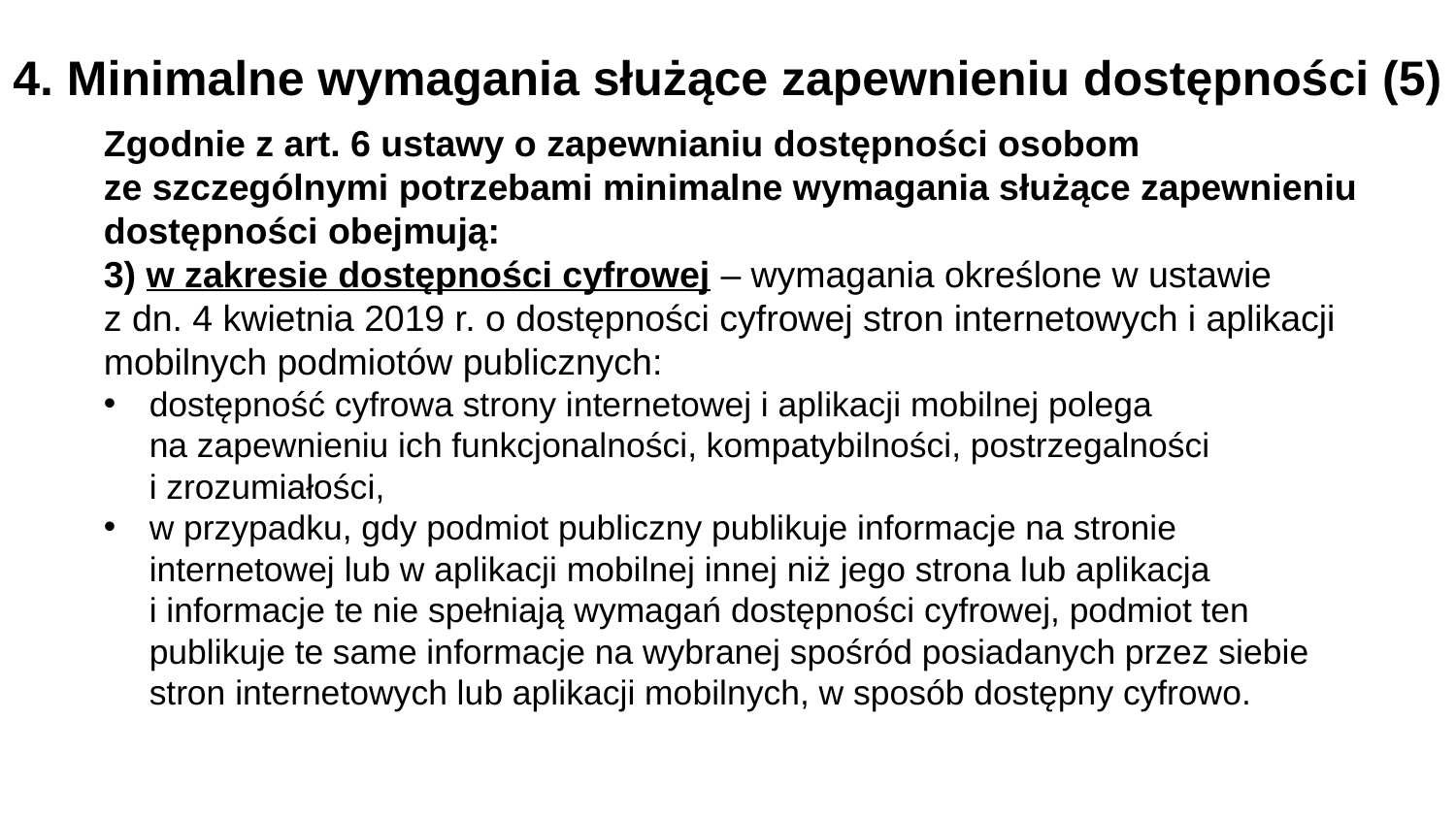

4. Minimalne wymagania służące zapewnieniu dostępności (5)
Zgodnie z art. 6 ustawy o zapewnianiu dostępności osobom
ze szczególnymi potrzebami minimalne wymagania służące zapewnieniu dostępności obejmują:
3) w zakresie dostępności cyfrowej – wymagania określone w ustawie
z dn. 4 kwietnia 2019 r. o dostępności cyfrowej stron internetowych i aplikacji mobilnych podmiotów publicznych:
dostępność cyfrowa strony internetowej i aplikacji mobilnej polega
na zapewnieniu ich funkcjonalności, kompatybilności, postrzegalności
i zrozumiałości,
w przypadku, gdy podmiot publiczny publikuje informacje na stronie internetowej lub w aplikacji mobilnej innej niż jego strona lub aplikacja
i informacje te nie spełniają wymagań dostępności cyfrowej, podmiot ten publikuje te same informacje na wybranej spośród posiadanych przez siebie stron internetowych lub aplikacji mobilnych, w sposób dostępny cyfrowo.